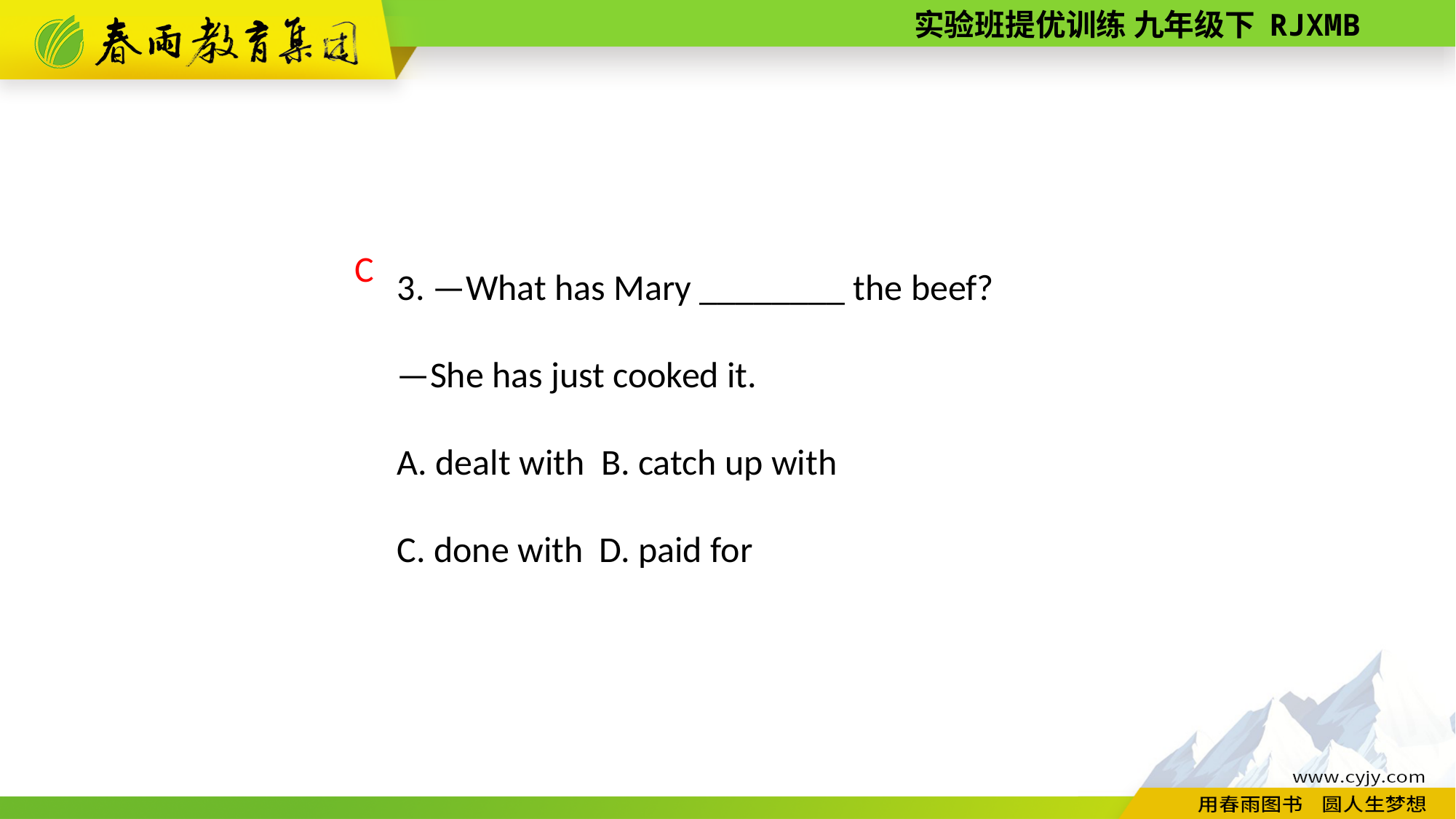

3. —What has Mary ________ the beef?
—She has just cooked it.
A. dealt with  B. catch up with
C. done with  D. paid for
C